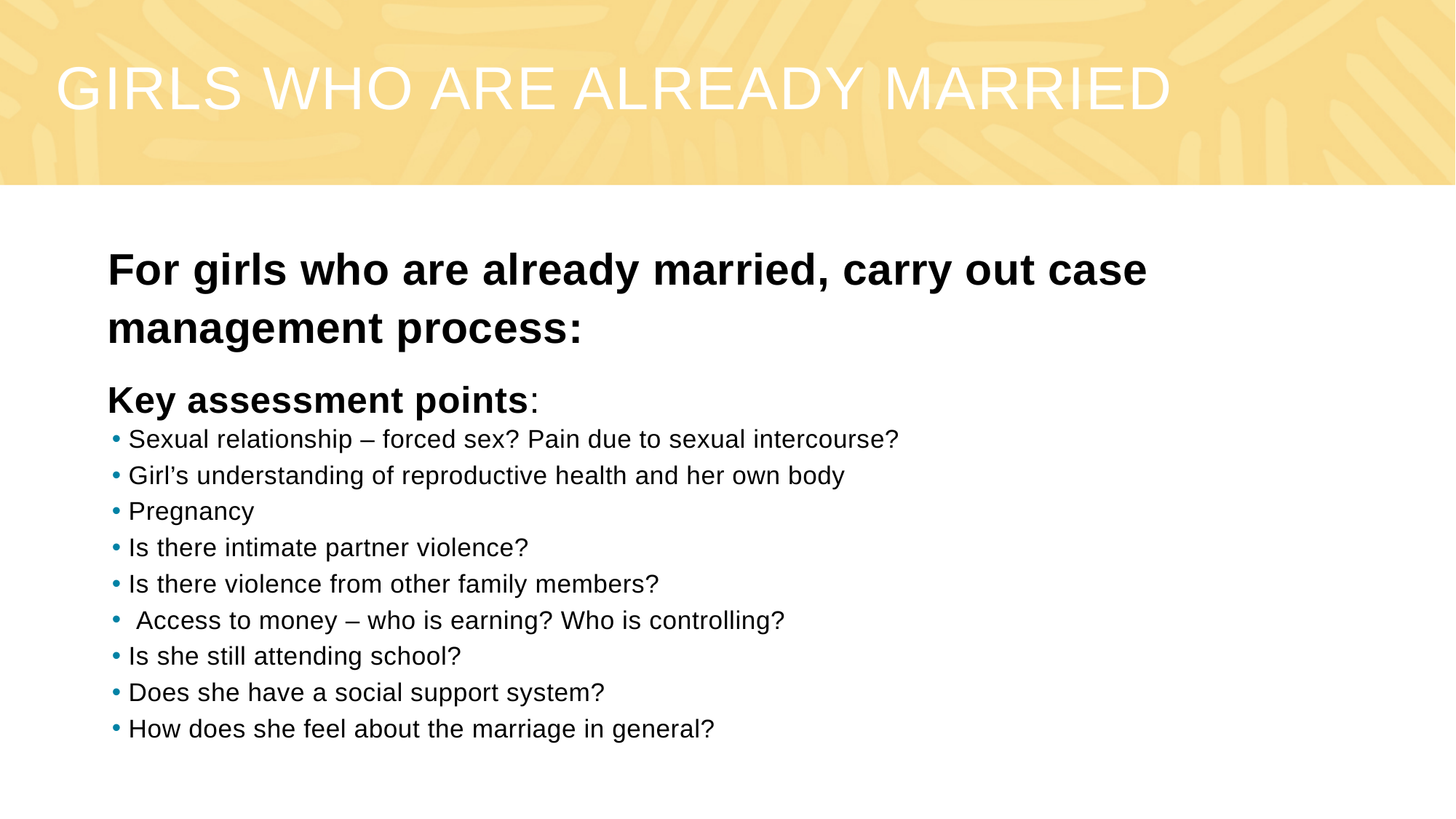

# girls WHO ARE already married
For girls who are already married, carry out case management process:
Key assessment points:
Sexual relationship – forced sex? Pain due to sexual intercourse?
Girl’s understanding of reproductive health and her own body
Pregnancy
Is there intimate partner violence?
Is there violence from other family members?
 Access to money – who is earning? Who is controlling?
Is she still attending school?
Does she have a social support system?
How does she feel about the marriage in general?